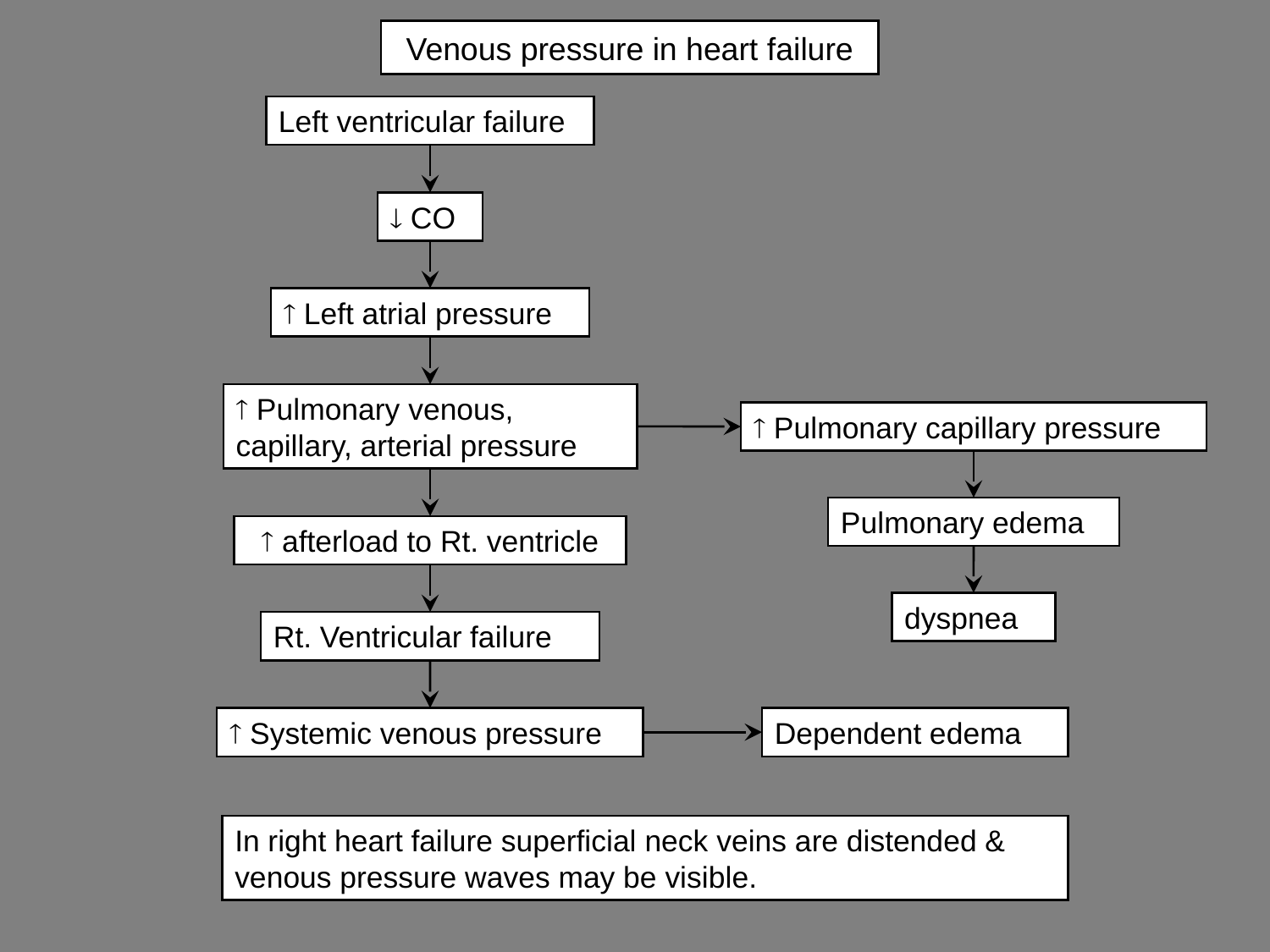

# Venous pressure in heart failure
Left ventricular failure
↓ CO
↑ Left atrial pressure
↑ Pulmonary venous, capillary, arterial pressure
↑ afterload to Rt. ventricle
Rt. Ventricular failure
↑ Systemic venous pressure
↑ Pulmonary capillary pressure
Pulmonary edema
dyspnea
Dependent edema
In right heart failure superficial neck veins are distended & venous pressure waves may be visible.